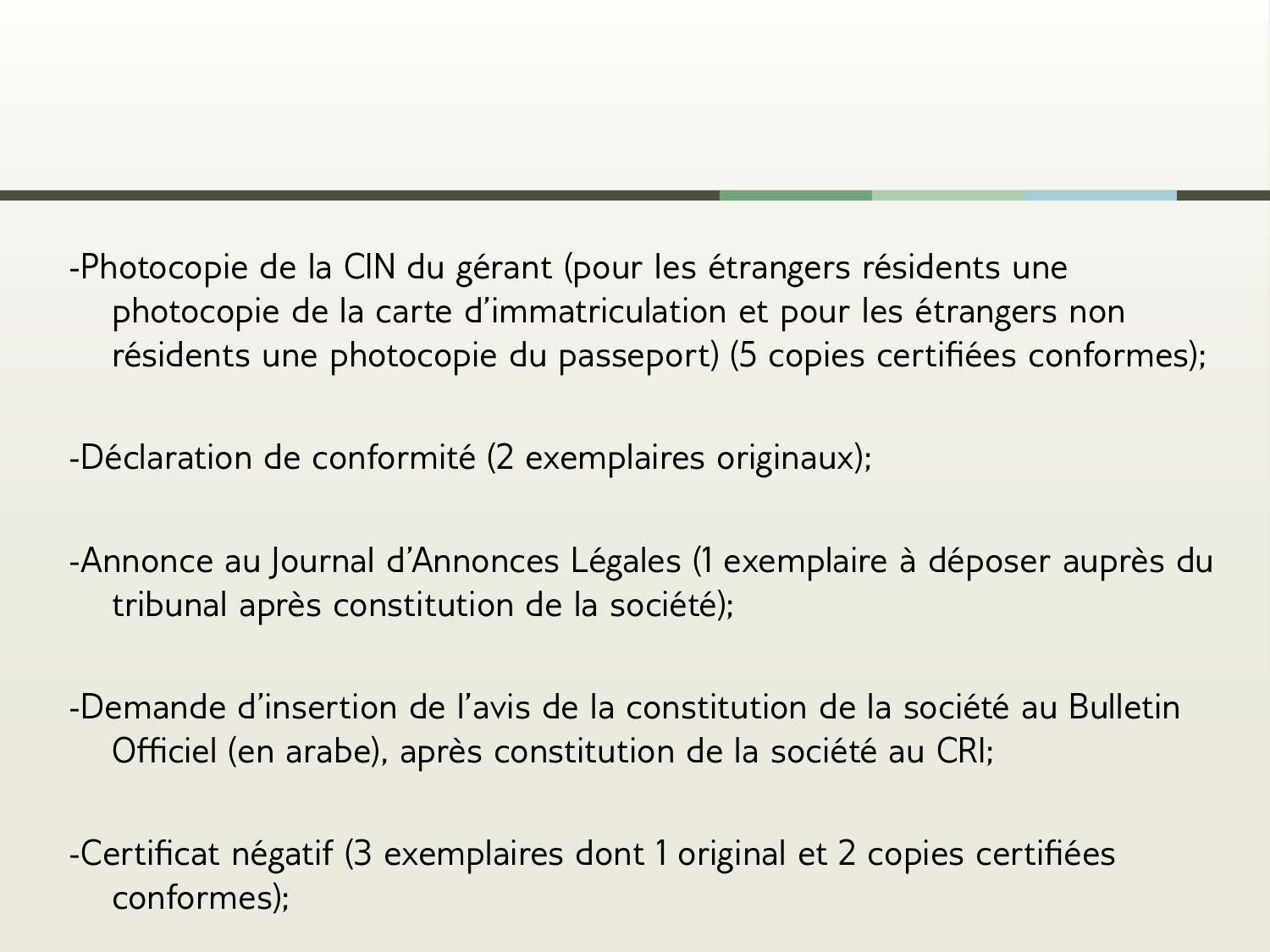

#
-Photocopie de la CIN du gérant (pour les étrangers résidents une photocopie de la carte d’immatriculation et pour les étrangers non résidents une photocopie du passeport) (5 copies certifiées conformes);

-Déclaration de conformité (2 exemplaires originaux);

-Annonce au Journal d’Annonces Légales (1 exemplaire à déposer auprès du tribunal après constitution de la société);

-Demande d’insertion de l’avis de la constitution de la société au Bulletin Officiel (en arabe), après constitution de la société au CRI;

-Certificat négatif (3 exemplaires dont 1 original et 2 copies certifiées conformes);